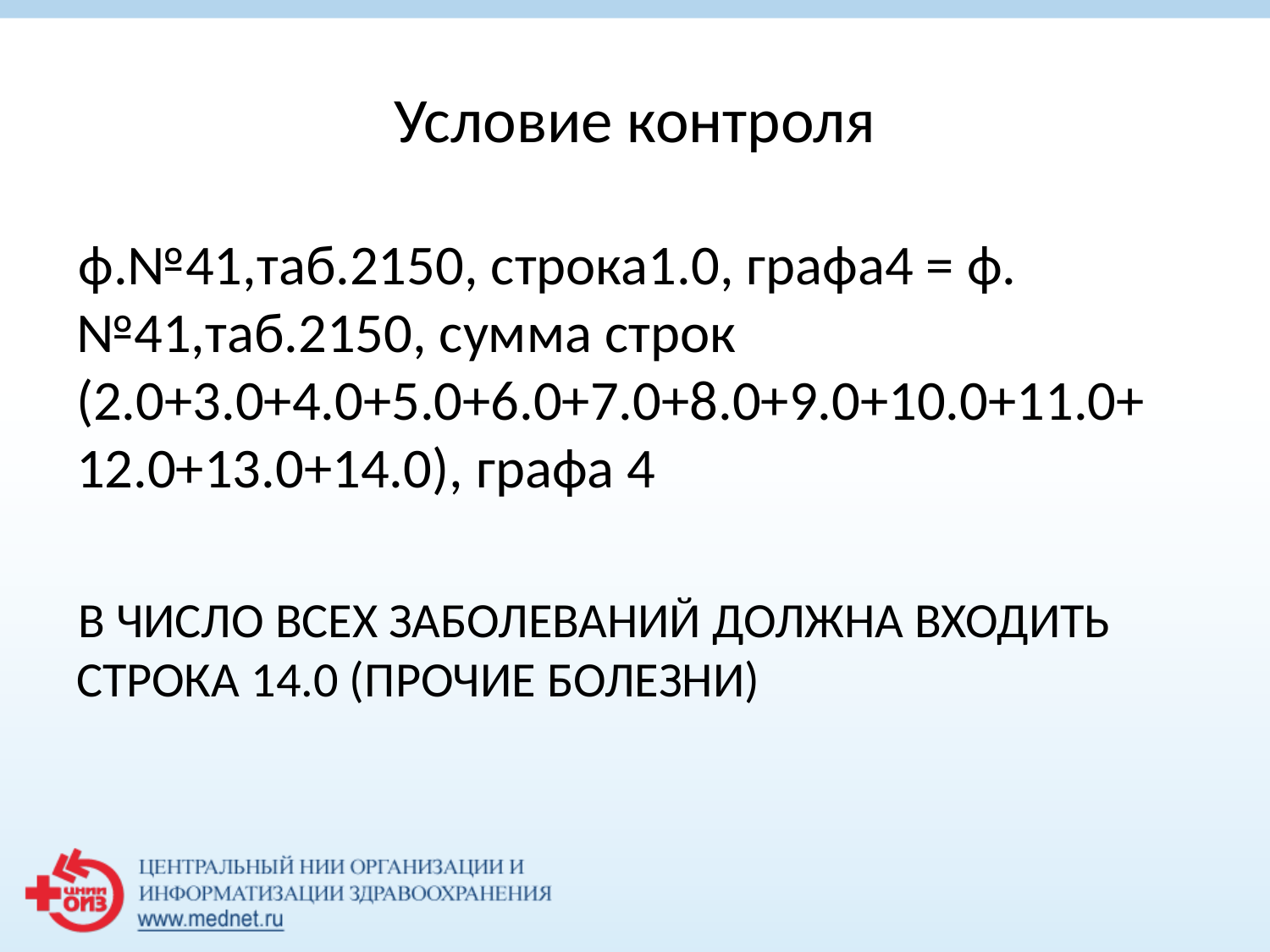

# Условие контроля
ф.№41,таб.2150, строка1.0, графа4 = ф.№41,таб.2150, сумма строк (2.0+3.0+4.0+5.0+6.0+7.0+8.0+9.0+10.0+11.0+ 12.0+13.0+14.0), графа 4

В ЧИСЛО ВСЕХ ЗАБОЛЕВАНИЙ ДОЛЖНА ВХОДИТЬ СТРОКА 14.0 (ПРОЧИЕ БОЛЕЗНИ)